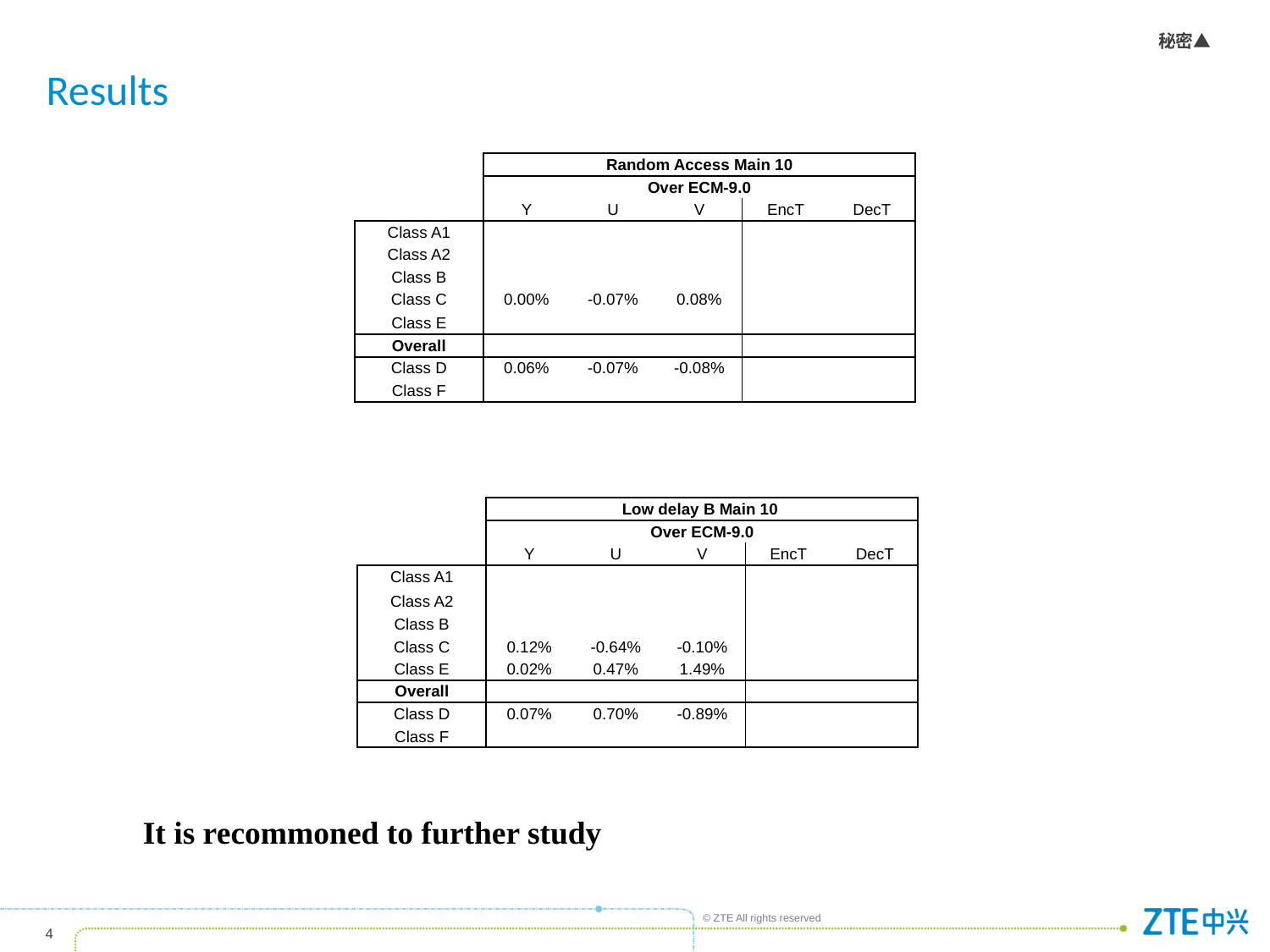

# Results
|  | Random Access Main 10 |  |  |  |  |
| --- | --- | --- | --- | --- | --- |
|  | Over ECM-9.0 |  |  |  |  |
|  | Y | U | V | EncT | DecT |
| Class A1 |  |  |  |  |  |
| Class A2 |  |  |  |  |  |
| Class B |  |  |  |  |  |
| Class C | 0.00% | -0.07% | 0.08% |  |  |
| Class E |  |  |  |  |  |
| Overall |  |  |  |  |  |
| Class D | 0.06% | -0.07% | -0.08% |  |  |
| Class F |  |  |  |  |  |
|  | Low delay B Main 10 |  |  |  |  |
| --- | --- | --- | --- | --- | --- |
|  | Over ECM-9.0 |  |  |  |  |
|  | Y | U | V | EncT | DecT |
| Class A1 |  |  |  |  |  |
| Class A2 |  |  |  |  |  |
| Class B |  |  |  |  |  |
| Class C | 0.12% | -0.64% | -0.10% |  |  |
| Class E | 0.02% | 0.47% | 1.49% |  |  |
| Overall |  |  |  |  |  |
| Class D | 0.07% | 0.70% | -0.89% |  |  |
| Class F |  |  |  |  |  |
It is recommoned to further study